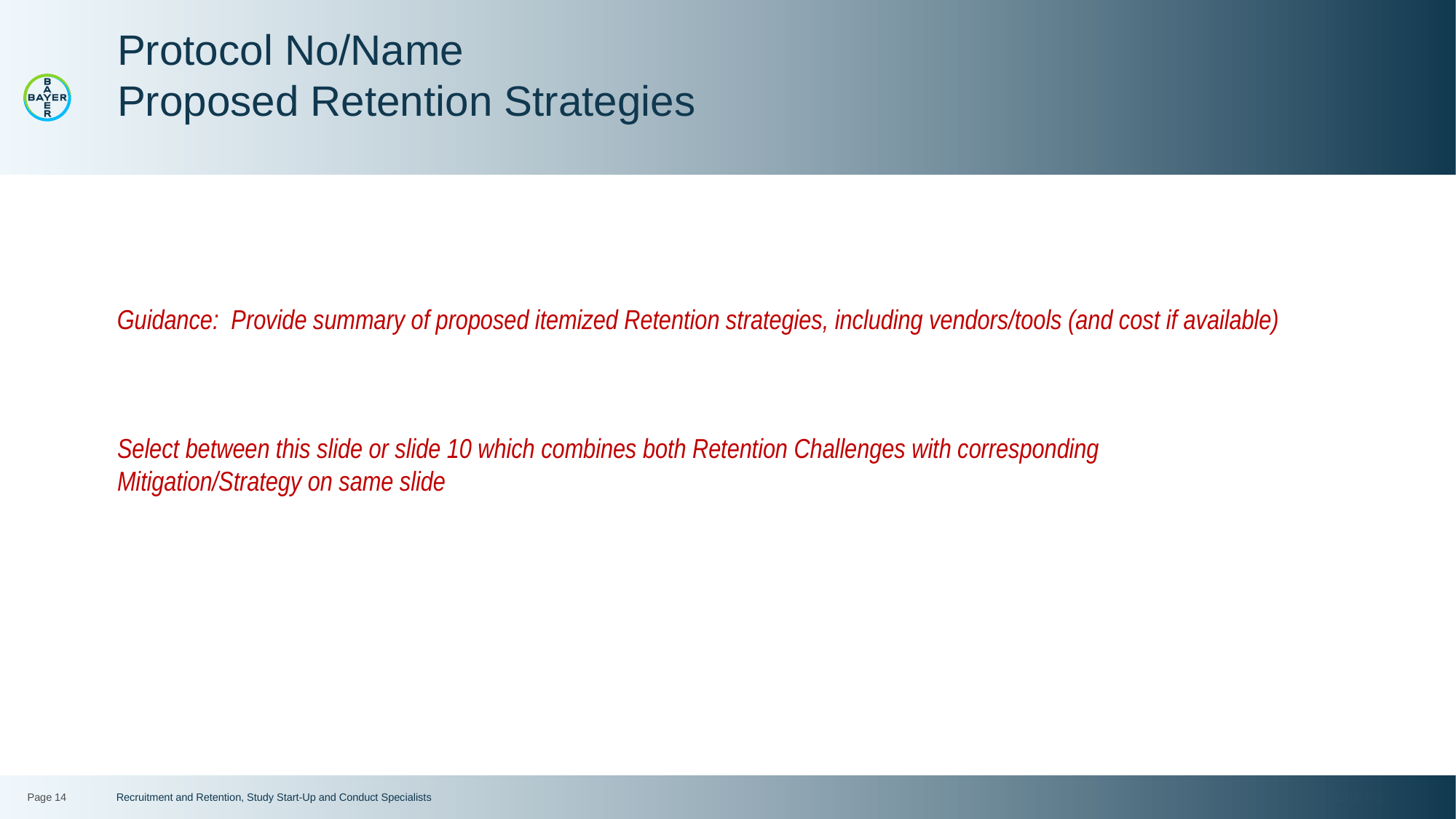

# Protocol No/Name Proposed Retention Strategies

Guidance:  Provide summary of proposed itemized Retention strategies, including vendors/tools (and cost if available)
Select between this slide or slide 10 which combines both Retention Challenges with corresponding Mitigation/Strategy on same slide
Page 14
Recruitment and Retention, Study Start-Up and Conduct Specialists
12/12/2022